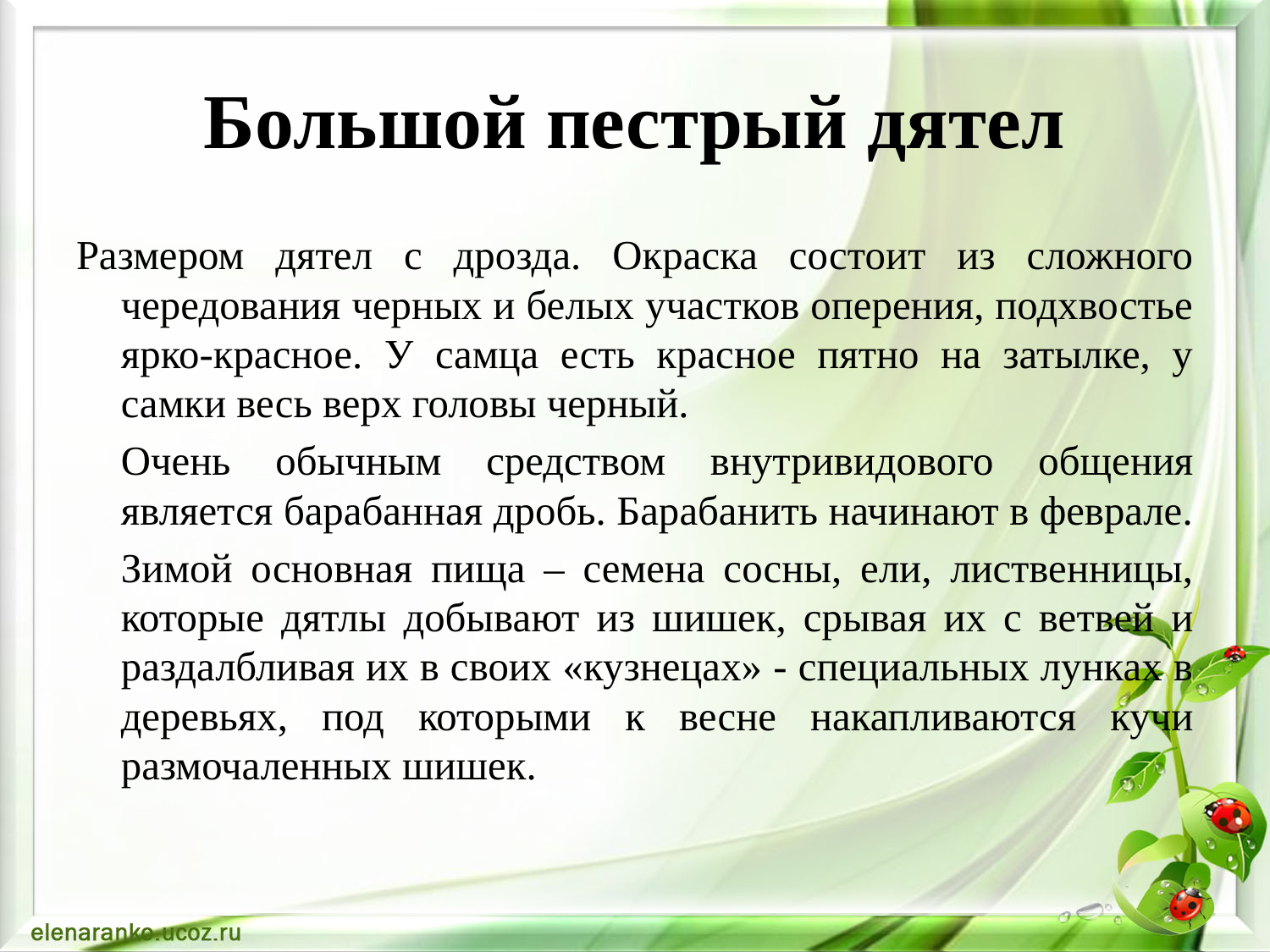

# Большой пестрый дятел
Размером дятел с дрозда. Окраска состоит из сложного чередования черных и белых участков оперения, подхвостье ярко-красное. У самца есть красное пятно на затылке, у самки весь верх головы черный.
		Очень обычным средством внутривидового общения является барабанная дробь. Барабанить начинают в феврале.
		Зимой основная пища – семена сосны, ели, лиственницы, которые дятлы добывают из шишек, срывая их с ветвей и раздалбливая их в своих «кузнецах» - специальных лунках в деревьях, под которыми к весне накапливаются кучи размочаленных шишек.